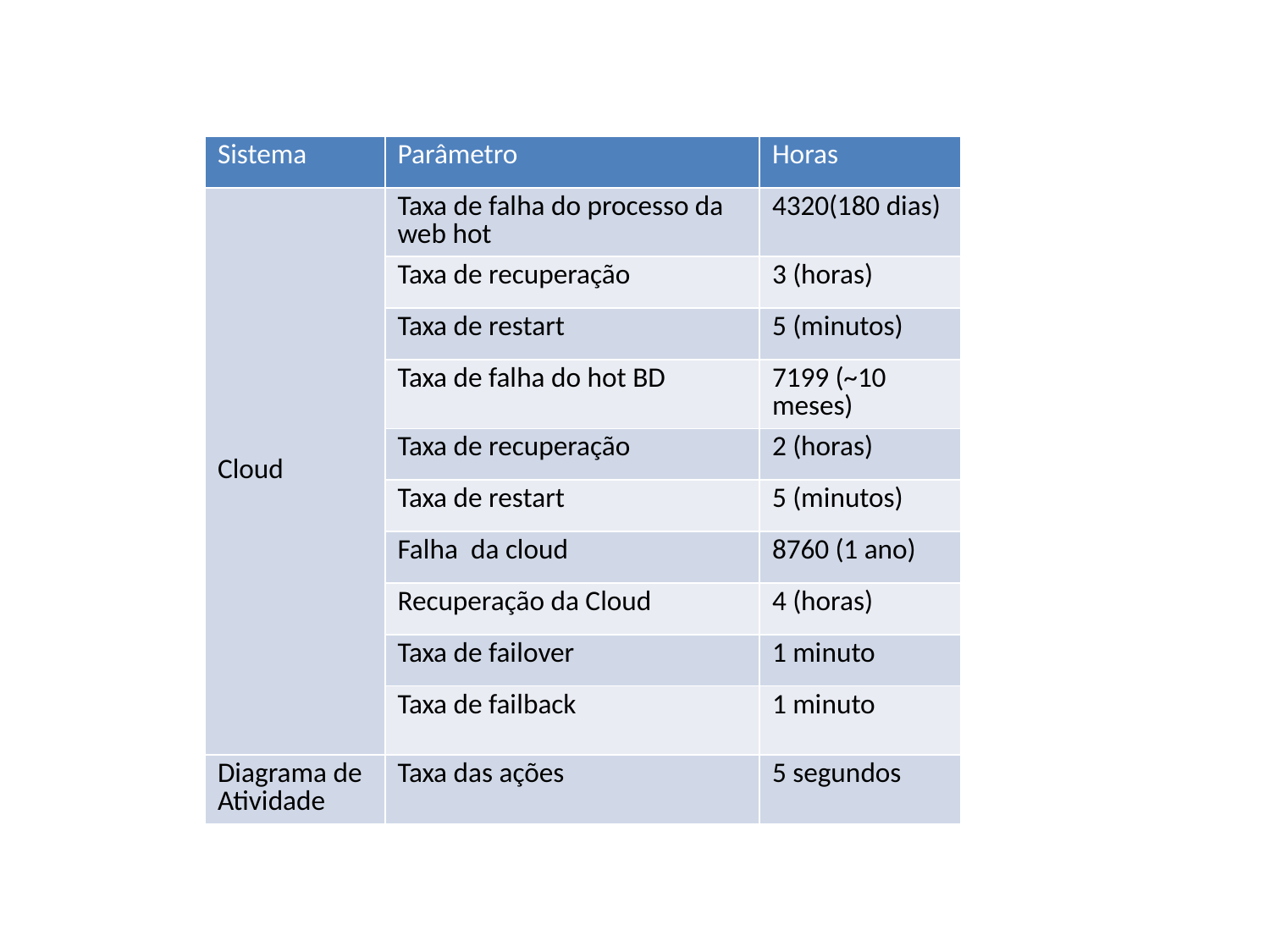

#
| Sistema | Parâmetro | Horas |
| --- | --- | --- |
| Cloud | Taxa de falha do processo da web hot | 4320(180 dias) |
|  | Taxa de recuperação | 3 (horas) |
|  | Taxa de restart | 5 (minutos) |
|  | Taxa de falha do hot BD | 7199 (~10 meses) |
|  | Taxa de recuperação | 2 (horas) |
|  | Taxa de restart | 5 (minutos) |
|  | Falha da cloud | 8760 (1 ano) |
|  | Recuperação da Cloud | 4 (horas) |
|  | Taxa de failover | 1 minuto |
|  | Taxa de failback | 1 minuto |
| Diagrama de Atividade | Taxa das ações | 5 segundos |